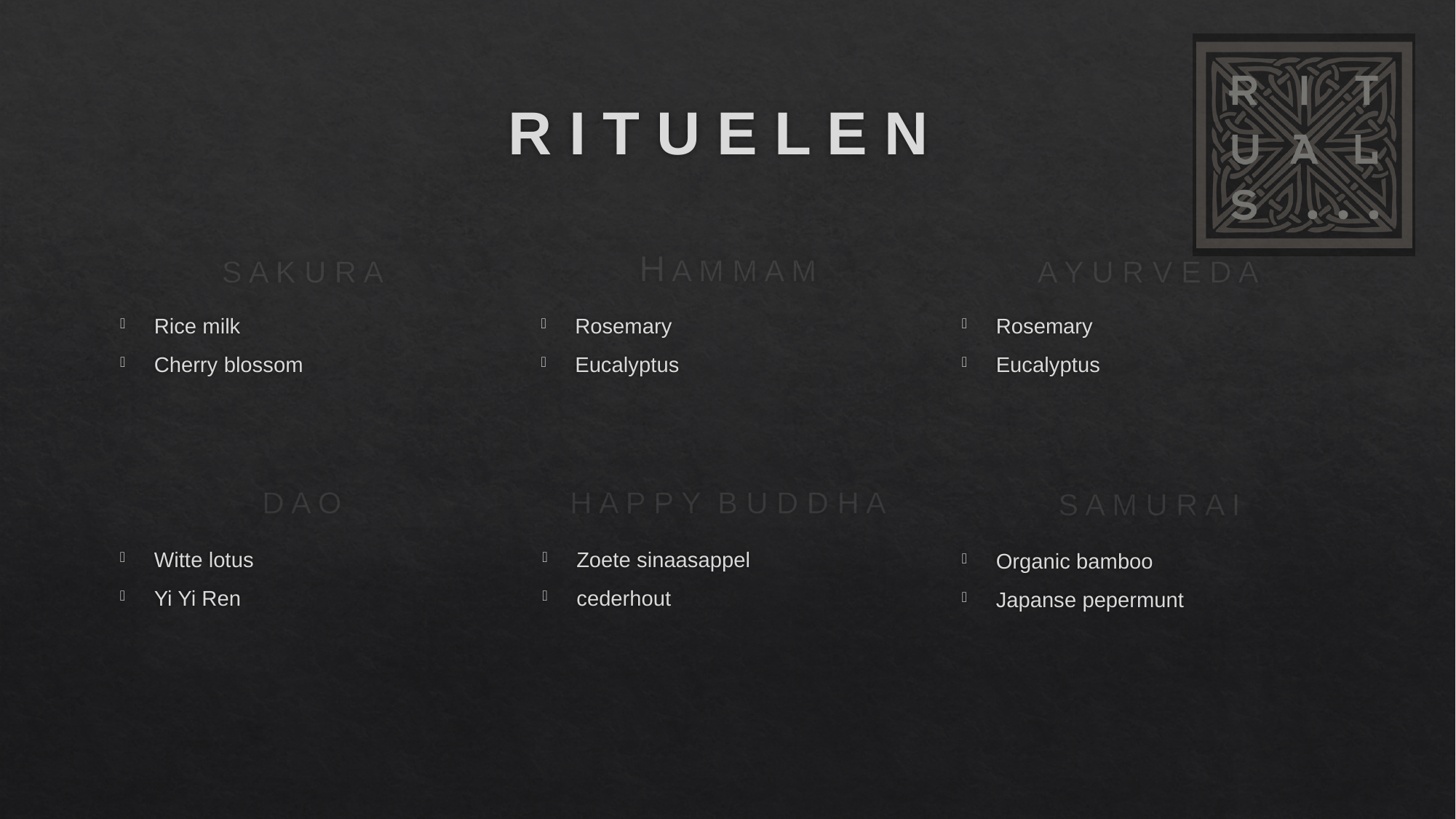

# R I T U E L E N
S A K U R A
H A M M A M
A Y U R V E D A
Rice milk
Cherry blossom
Rosemary
Eucalyptus
Rosemary
Eucalyptus
D A O
H A P P Y  B U D D H A
S A M U R A I
Witte lotus
Yi Yi Ren
Zoete sinaasappel
cederhout
Organic bamboo
Japanse pepermunt